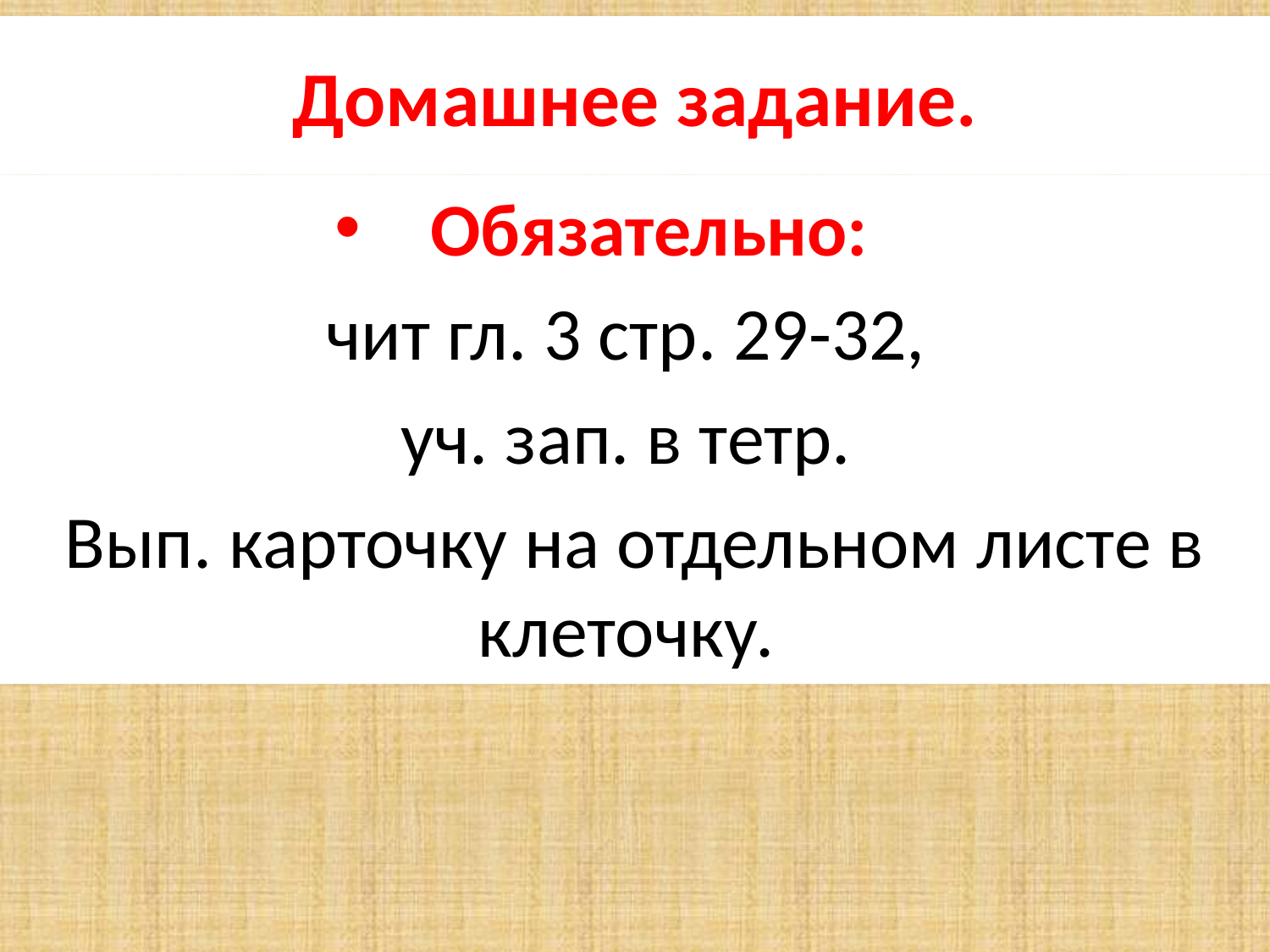

# Домашнее задание.
Обязательно:
чит гл. 3 стр. 29-32,
уч. зап. в тетр.
Вып. карточку на отдельном листе в клеточку.